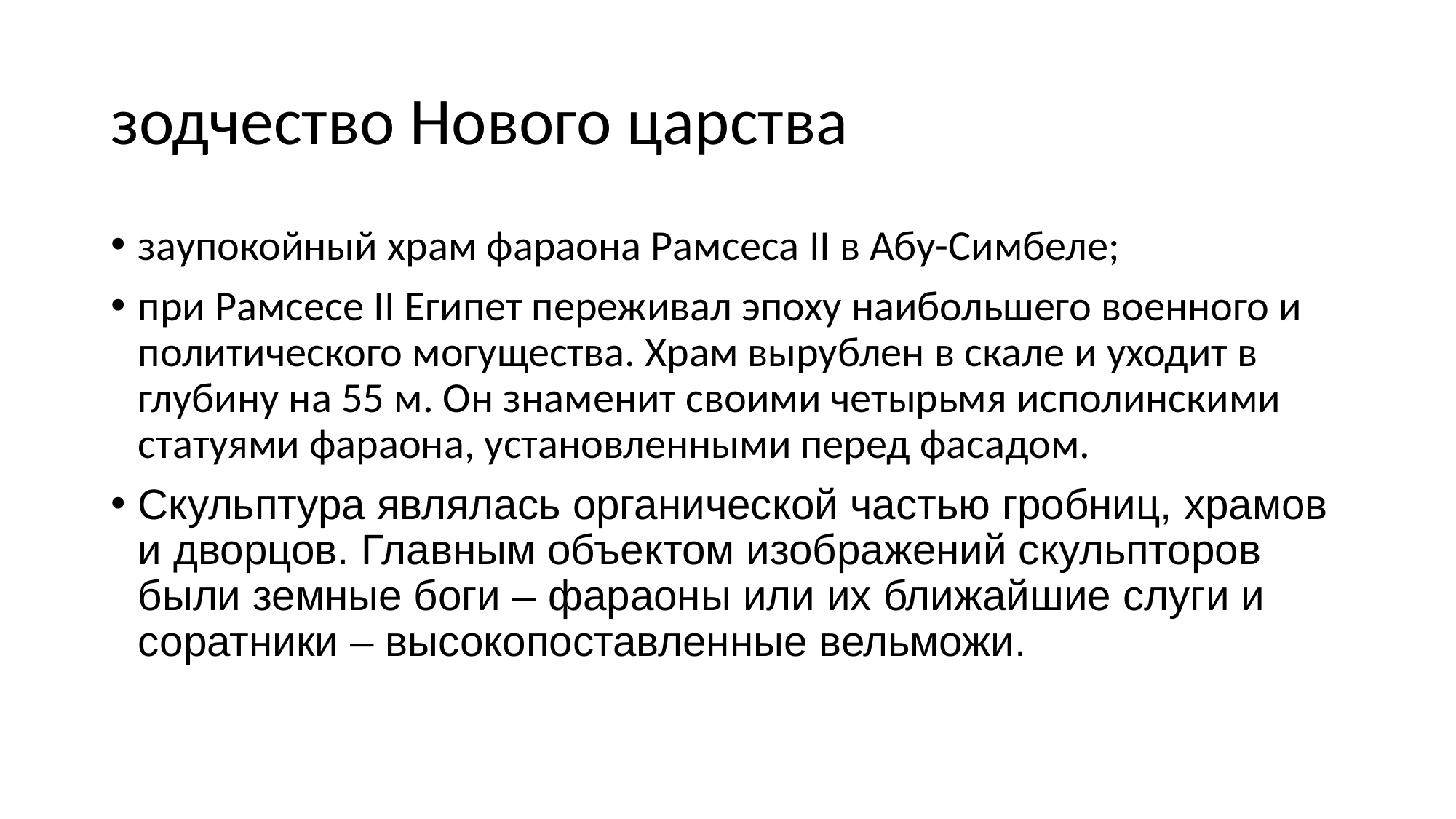

# зодчество Нового царства
заупокойный храм фараона Рамсеса II в Абу-Симбеле;
при Рамсесе II Египет переживал эпоху наибольшего военного и политического могущества. Храм вырублен в скале и уходит в глубину на 55 м. Он знаменит своими четырьмя исполинскими статуями фараона, установленными перед фасадом.
Скульптура являлась органической частью гробниц, храмов и дворцов. Главным объектом изображений скульпторов были земные боги – фараоны или их ближайшие слуги и соратники – высокопоставленные вельможи.